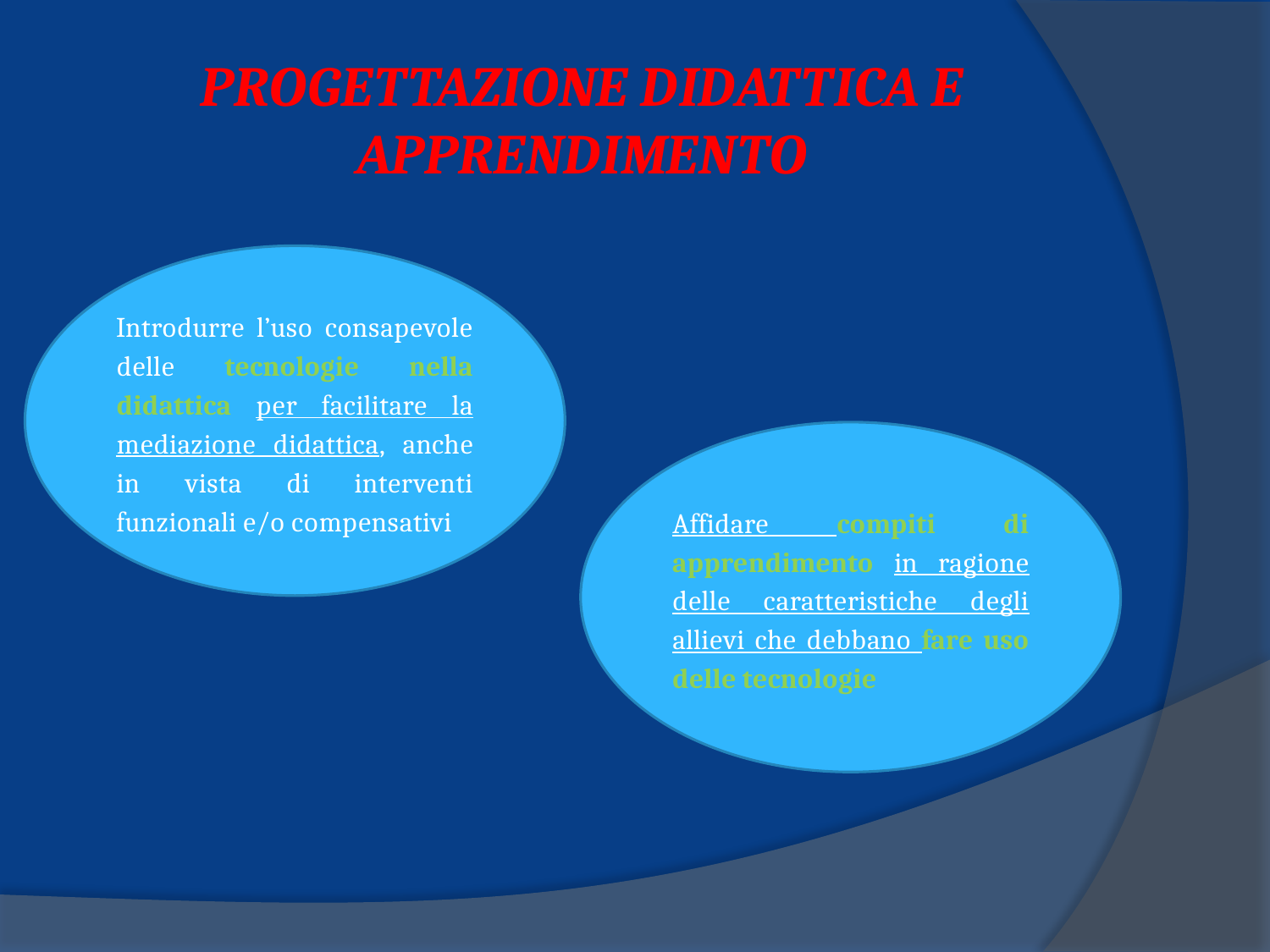

# PROGETTAZIONE DIDATTICA E APPRENDIMENTO

Introdurre l’uso consapevole delle tecnologie nella didattica per facilitare la mediazione didattica, anche in vista di interventi funzionali e/o compensativi
Affidare compiti di apprendimento in ragione delle caratteristiche degli allievi che debbano fare uso delle tecnologie